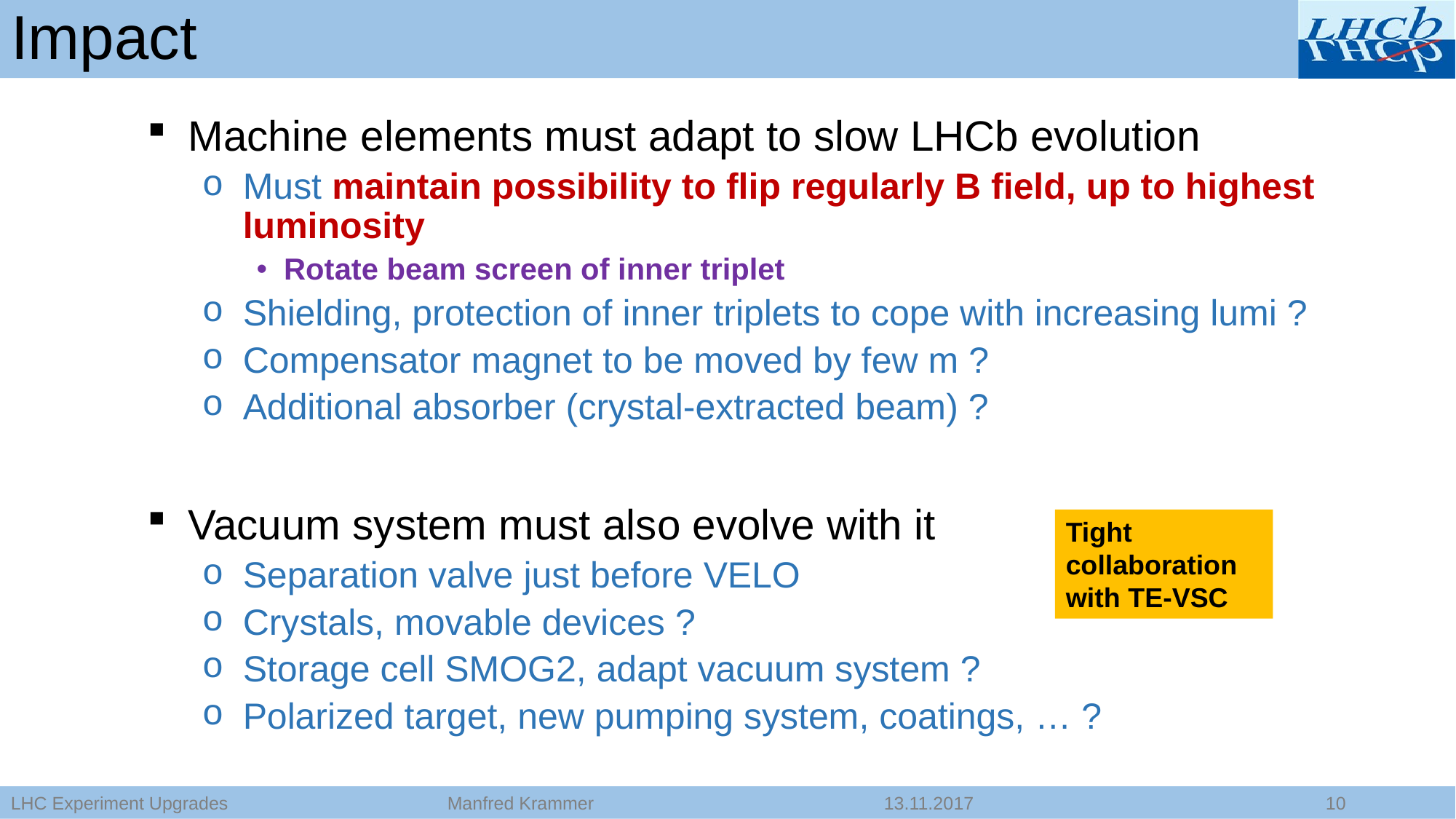

# Impact
Machine elements must adapt to slow LHCb evolution
Must maintain possibility to flip regularly B field, up to highest luminosity
Rotate beam screen of inner triplet
Shielding, protection of inner triplets to cope with increasing lumi ?
Compensator magnet to be moved by few m ?
Additional absorber (crystal-extracted beam) ?

Vacuum system must also evolve with it
Separation valve just before VELO
Crystals, movable devices ?
Storage cell SMOG2, adapt vacuum system ?
Polarized target, new pumping system, coatings, … ?
Tight collaboration with TE-VSC